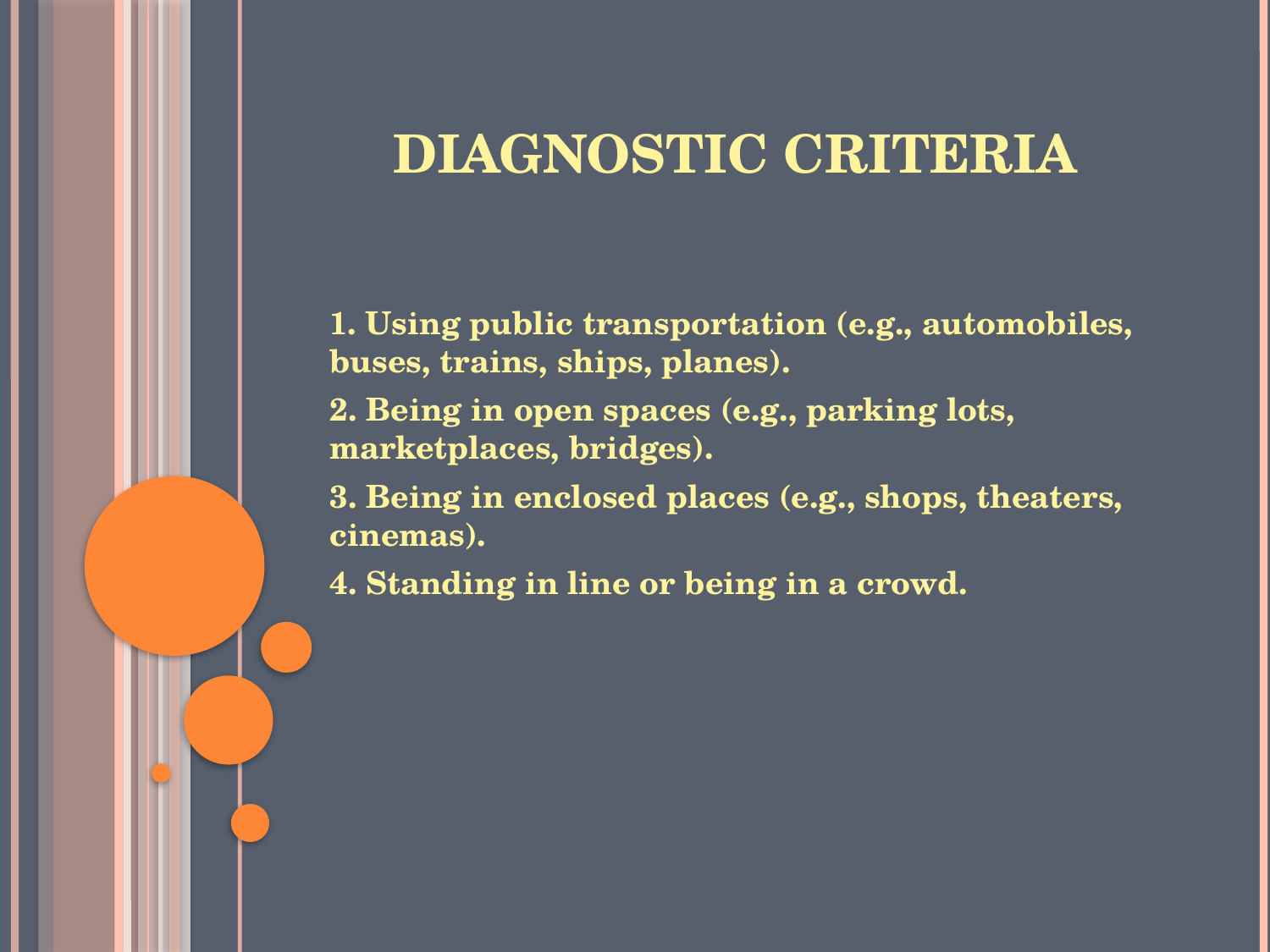

# Diagnostic criteria
1. Using public transportation (e.g., automobiles, buses, trains, ships, planes).
2. Being in open spaces (e.g., parking lots, marketplaces, bridges).
3. Being in enclosed places (e.g., shops, theaters, cinemas).
4. Standing in line or being in a crowd.